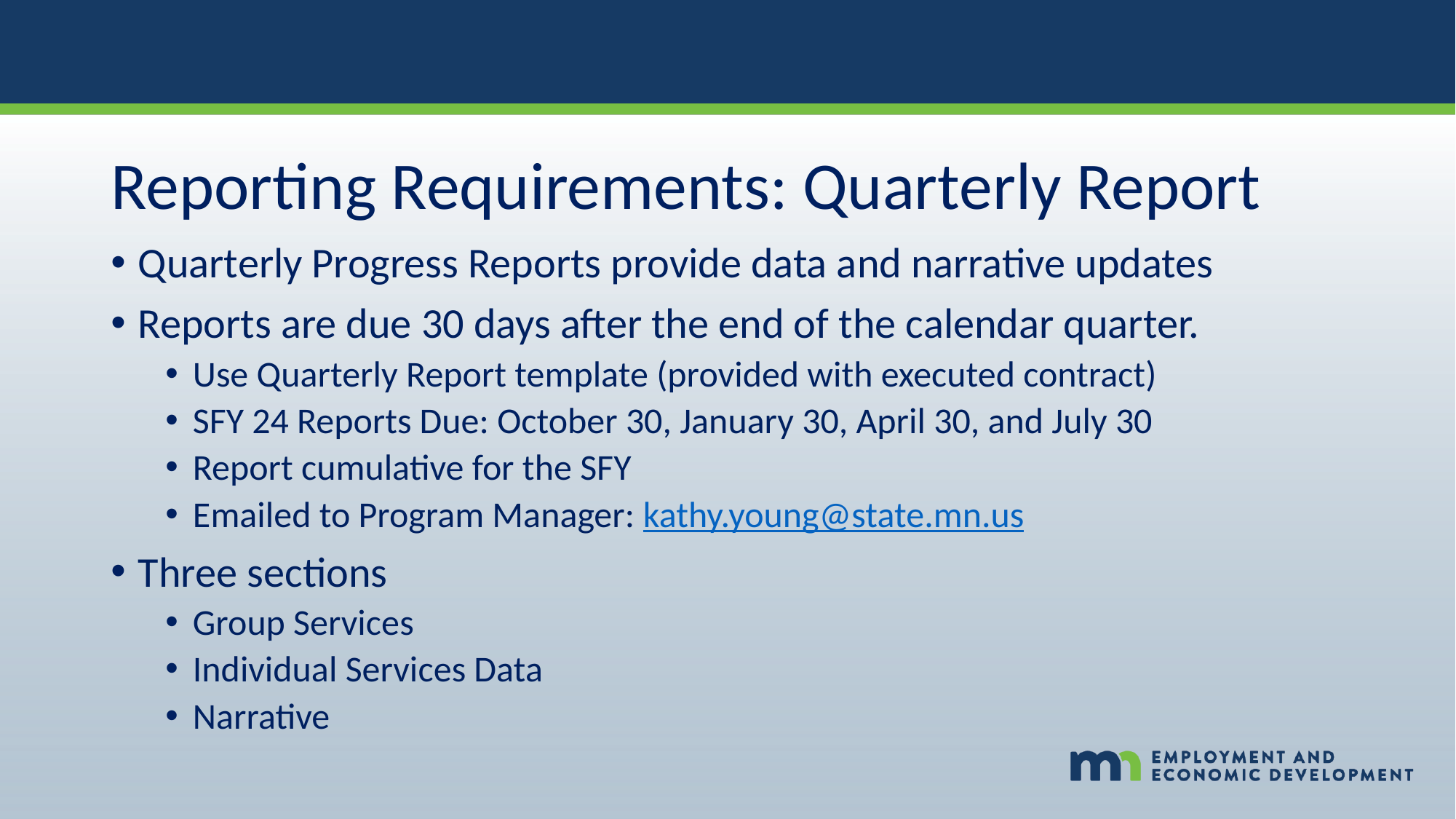

Reporting Requirements: Quarterly Report
Quarterly Progress Reports provide data and narrative updates
Reports are due 30 days after the end of the calendar quarter.
Use Quarterly Report template (provided with executed contract)
SFY 24 Reports Due: October 30, January 30, April 30, and July 30
Report cumulative for the SFY
Emailed to Program Manager: kathy.young@state.mn.us
Three sections
Group Services
Individual Services Data
Narrative